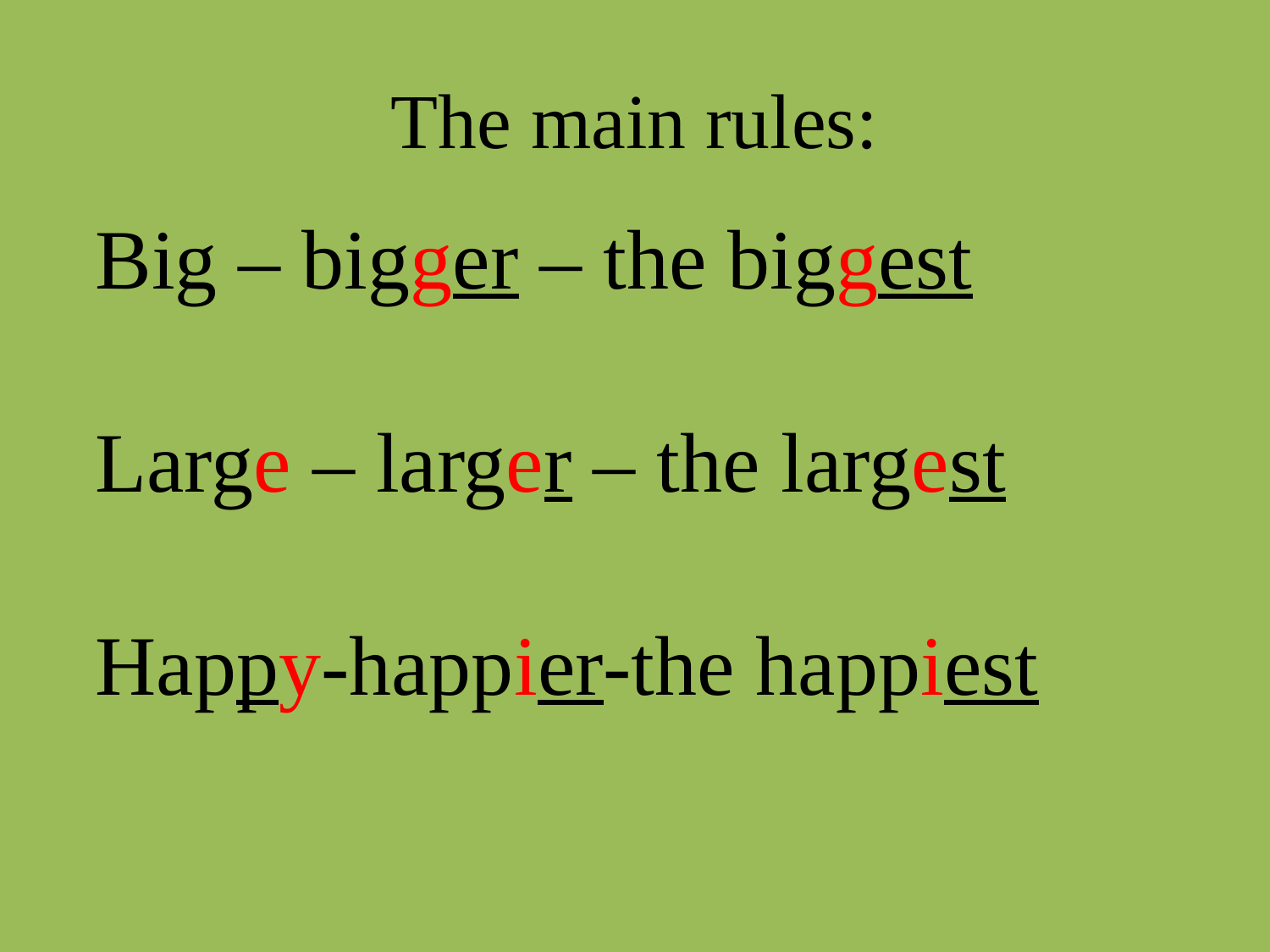

# The main rules:
Big – bigger – the biggest

Large – larger – the largest

Happy-happier-the happiest